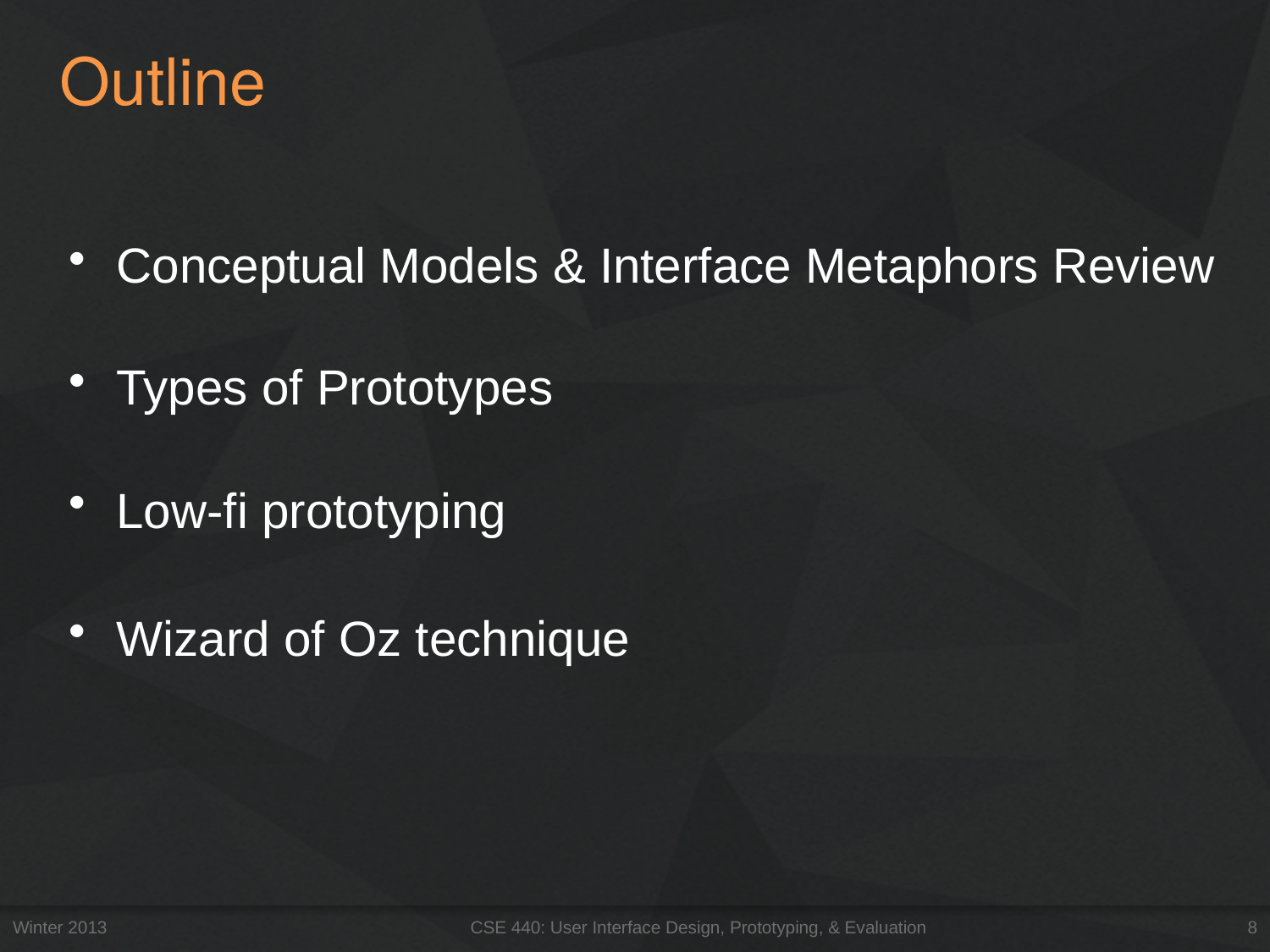

# Outline
Conceptual Models & Interface Metaphors Review
Types of Prototypes
Low-fi prototyping
Wizard of Oz technique
Winter 2013
CSE 440: User Interface Design, Prototyping, & Evaluation
8